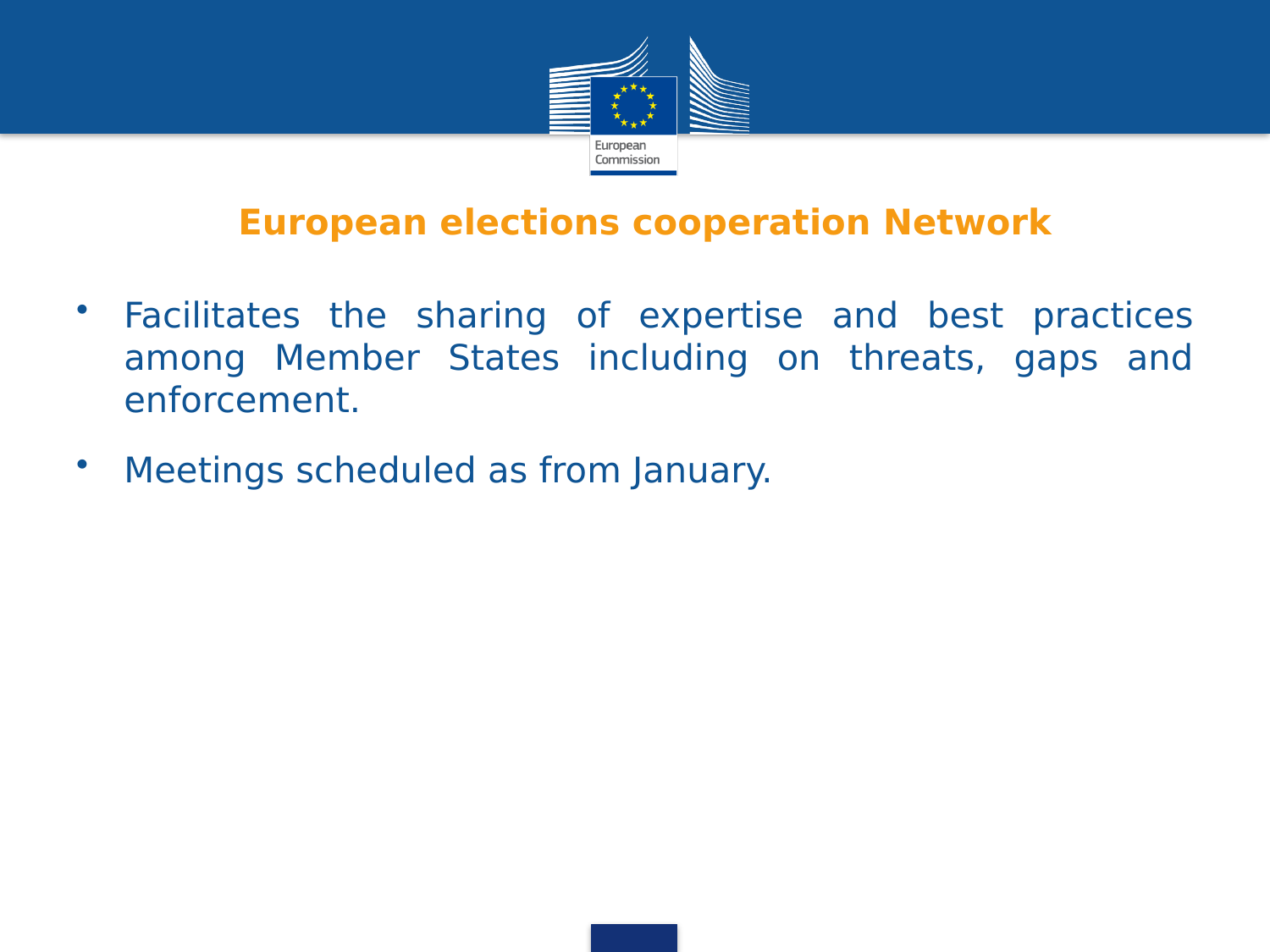

# European elections cooperation Network
Facilitates the sharing of expertise and best practices among Member States including on threats, gaps and enforcement.
Meetings scheduled as from January.